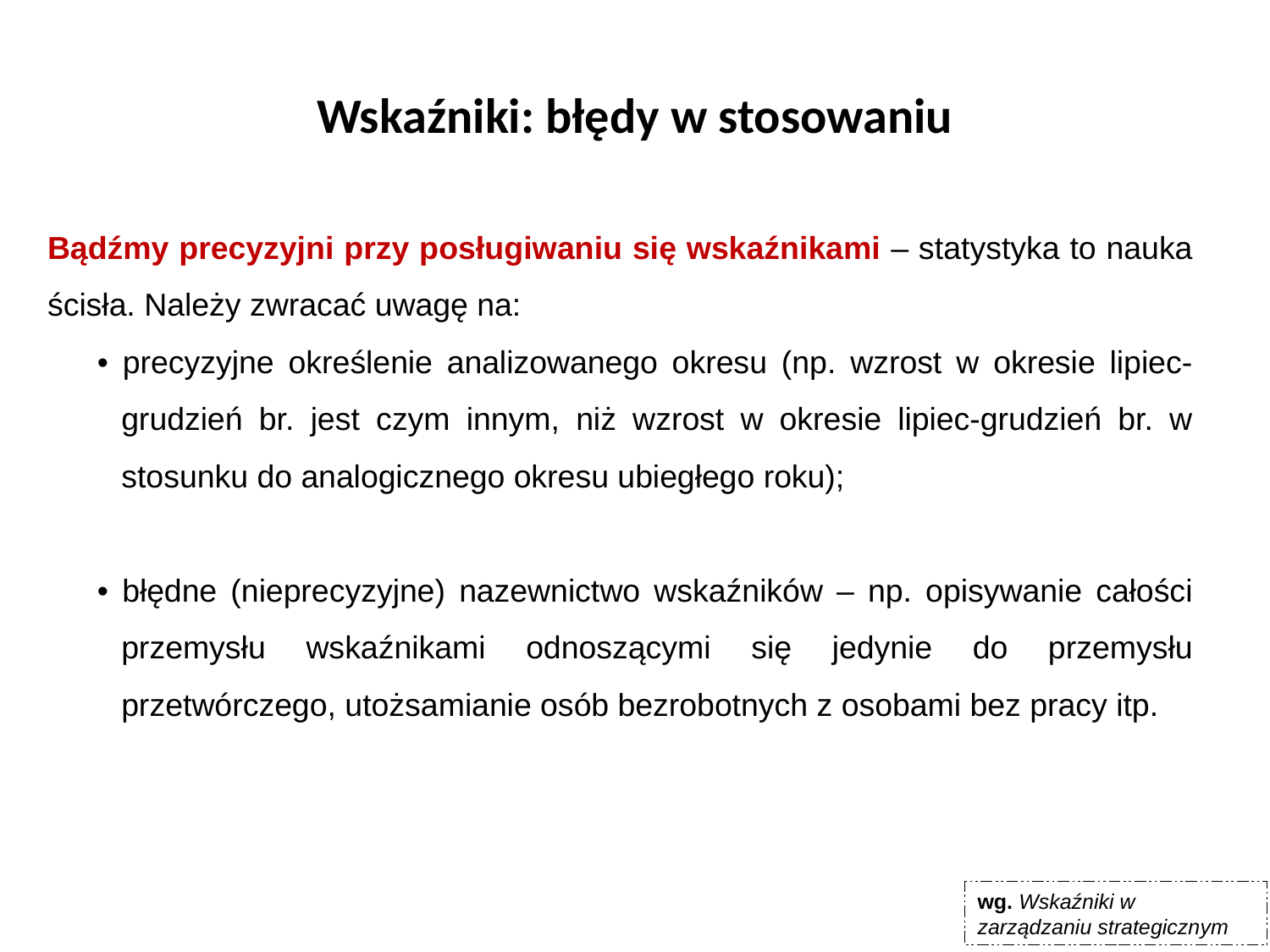

# Wskaźniki: błędy w stosowaniu
Bądźmy precyzyjni przy posługiwaniu się wskaźnikami – statystyka to nauka ścisła. Należy zwracać uwagę na:
• precyzyjne określenie analizowanego okresu (np. wzrost w okresie lipiec-grudzień br. jest czym innym, niż wzrost w okresie lipiec-grudzień br. w stosunku do analogicznego okresu ubiegłego roku);

• błędne (nieprecyzyjne) nazewnictwo wskaźników – np. opisywanie całości przemysłu wskaźnikami odnoszącymi się jedynie do przemysłu przetwórczego, utożsamianie osób bezrobotnych z osobami bez pracy itp.

wg. Wskaźniki w zarządzaniu strategicznym
97